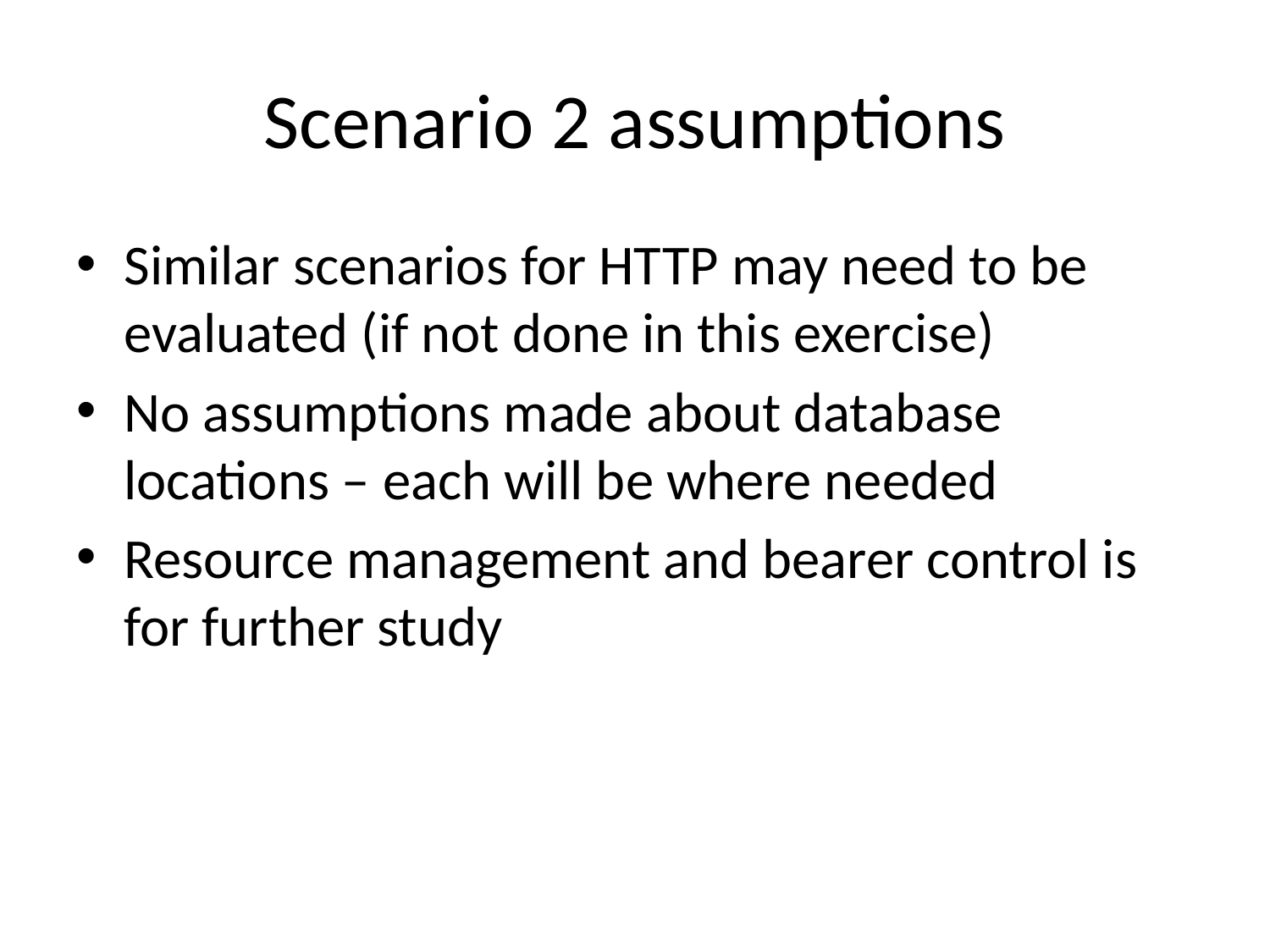

# Scenario 2 assumptions
Similar scenarios for HTTP may need to be evaluated (if not done in this exercise)
No assumptions made about database locations – each will be where needed
Resource management and bearer control is for further study